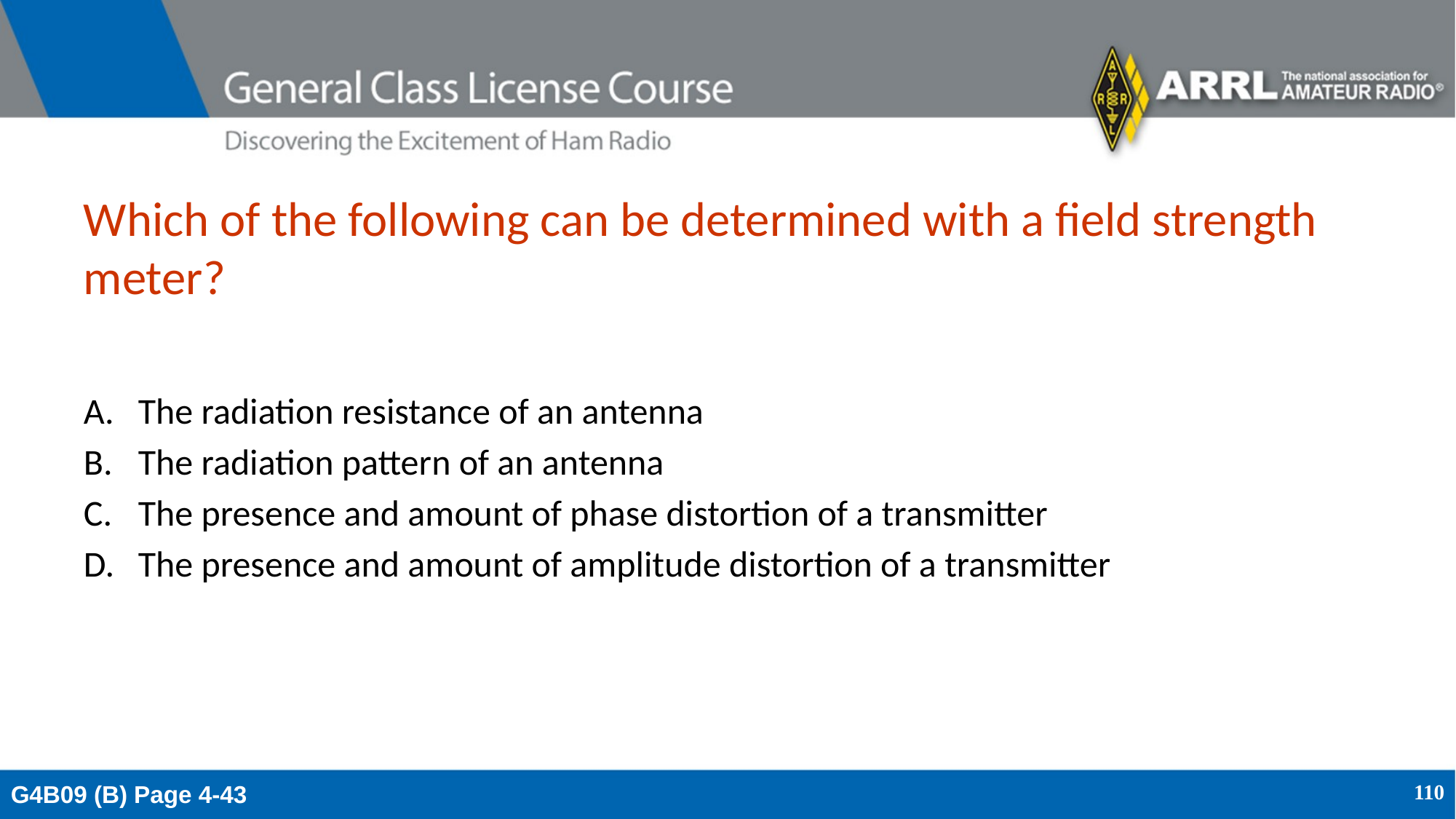

# Which of the following can be determined with a field strength meter?
The radiation resistance of an antenna
The radiation pattern of an antenna
The presence and amount of phase distortion of a transmitter
The presence and amount of amplitude distortion of a transmitter
G4B09 (B) Page 4-43
110